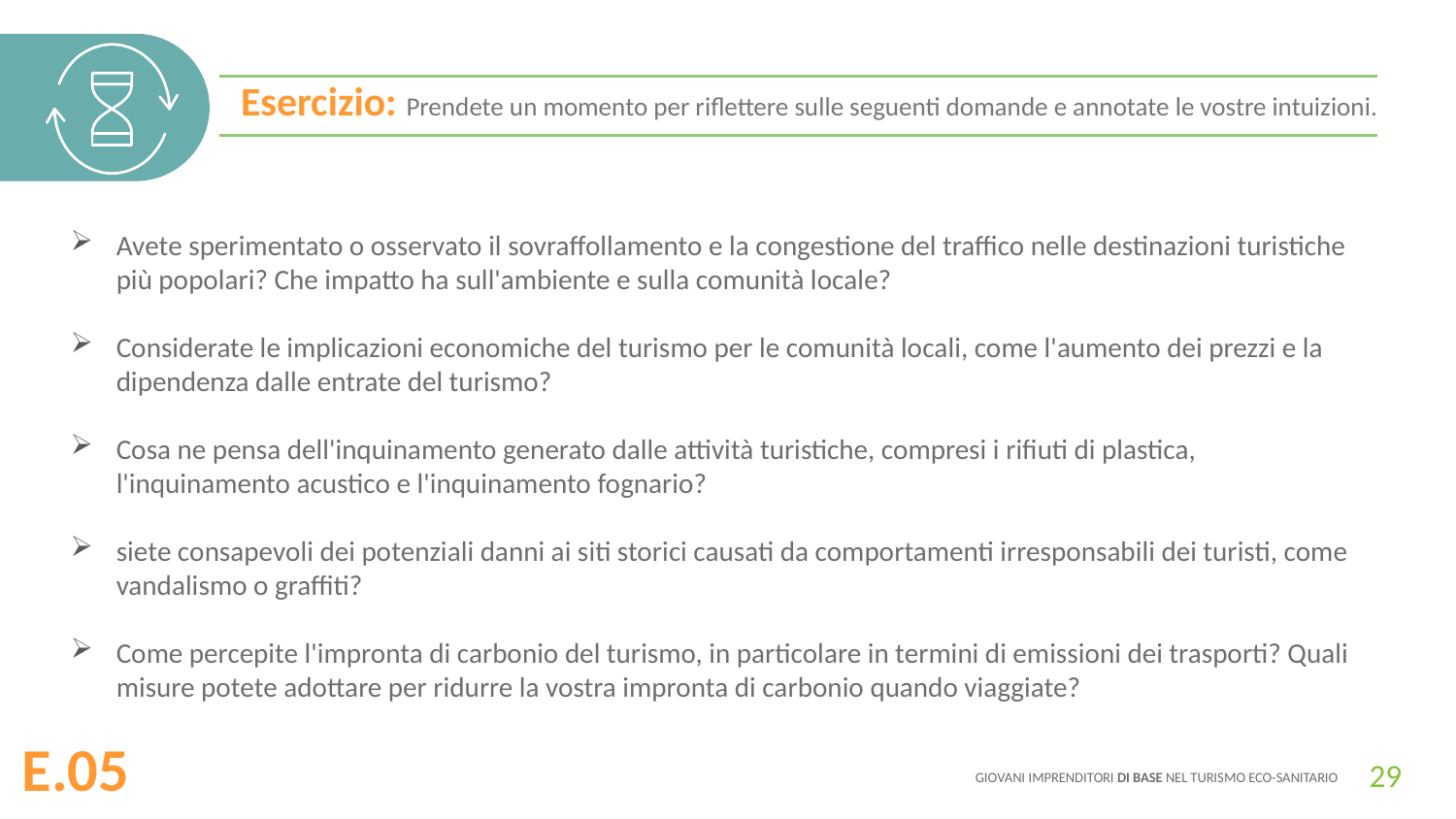

Esercizio: Prendete un momento per riflettere sulle seguenti domande e annotate le vostre intuizioni.

Avete sperimentato o osservato il sovraffollamento e la congestione del traffico nelle destinazioni turistiche più popolari? Che impatto ha sull'ambiente e sulla comunità locale?

Considerate le implicazioni economiche del turismo per le comunità locali, come l'aumento dei prezzi e la dipendenza dalle entrate del turismo?

Cosa ne pensa dell'inquinamento generato dalle attività turistiche, compresi i rifiuti di plastica, l'inquinamento acustico e l'inquinamento fognario?

siete consapevoli dei potenziali danni ai siti storici causati da comportamenti irresponsabili dei turisti, come vandalismo o graffiti?

Come percepite l'impronta di carbonio del turismo, in particolare in termini di emissioni dei trasporti? Quali misure potete adottare per ridurre la vostra impronta di carbonio quando viaggiate?
29
E.05